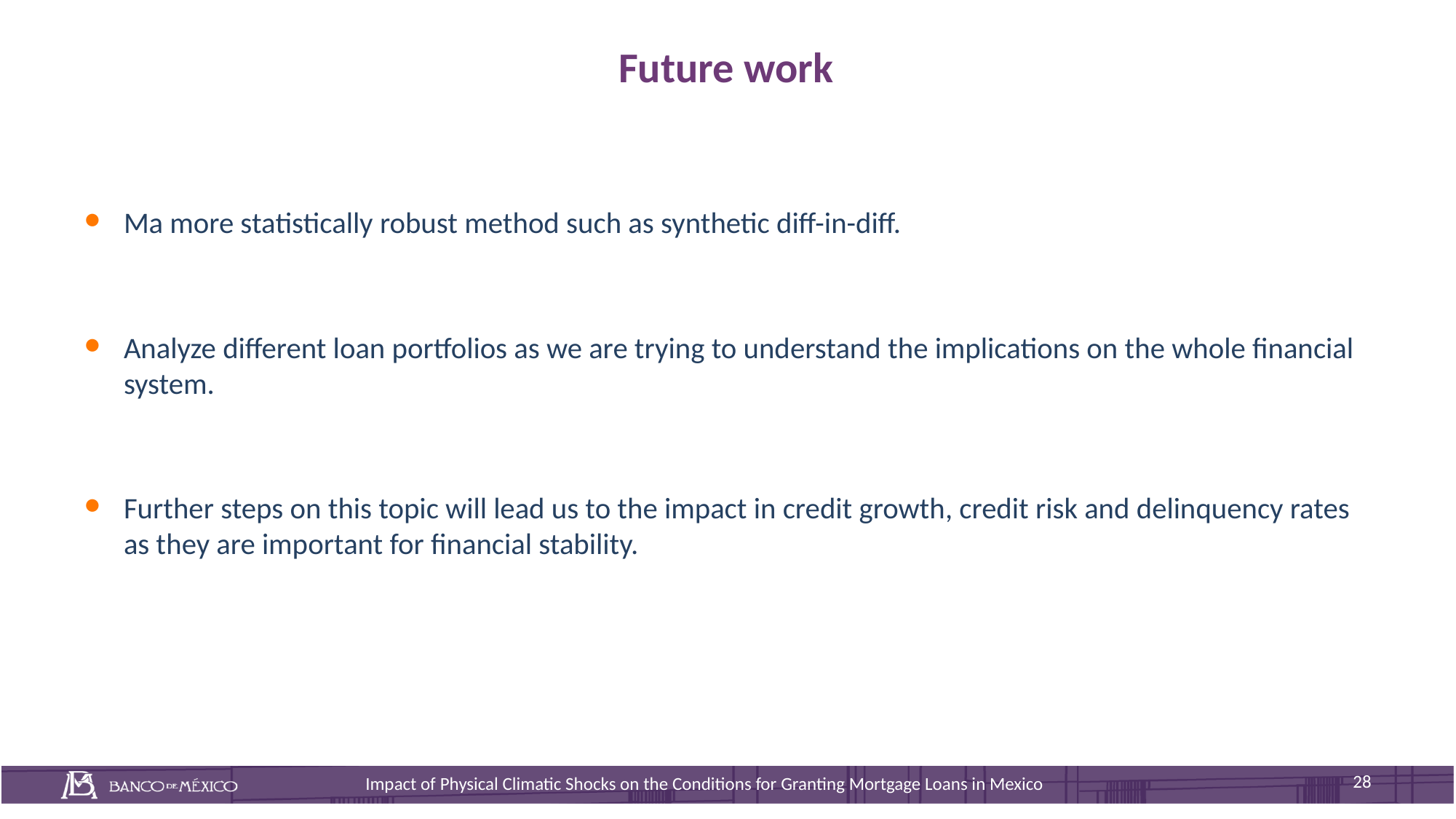

# Future work
Ma more statistically robust method such as synthetic diff-in-diff.

Analyze different loan portfolios as we are trying to understand the implications on the whole financial system.

Further steps on this topic will lead us to the impact in credit growth, credit risk and delinquency rates as they are important for financial stability.

28
Impact of Physical Climatic Shocks on the Conditions for Granting Mortgage Loans in Mexico